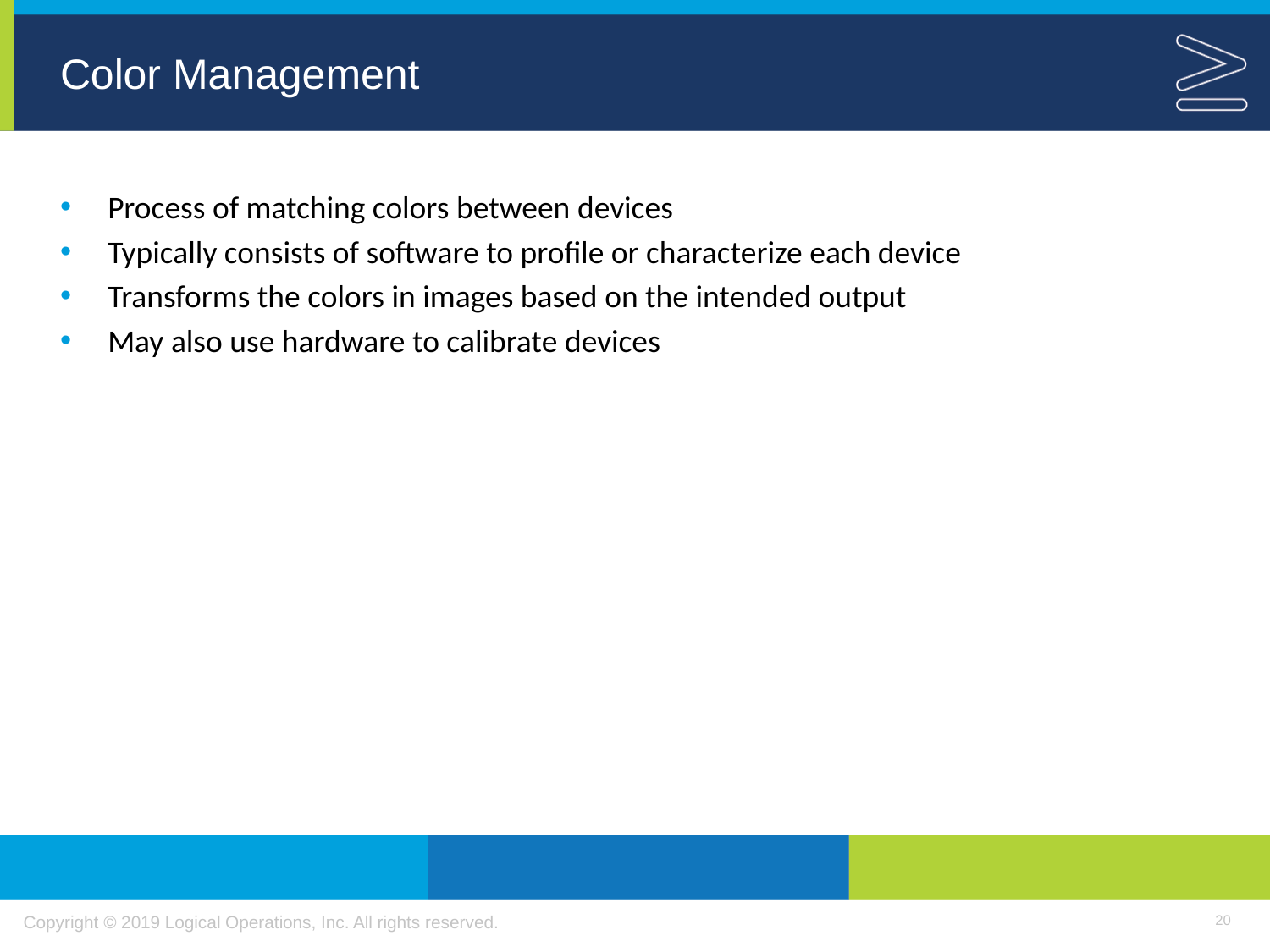

# Color Management
Process of matching colors between devices
Typically consists of software to profile or characterize each device
Transforms the colors in images based on the intended output
May also use hardware to calibrate devices
20